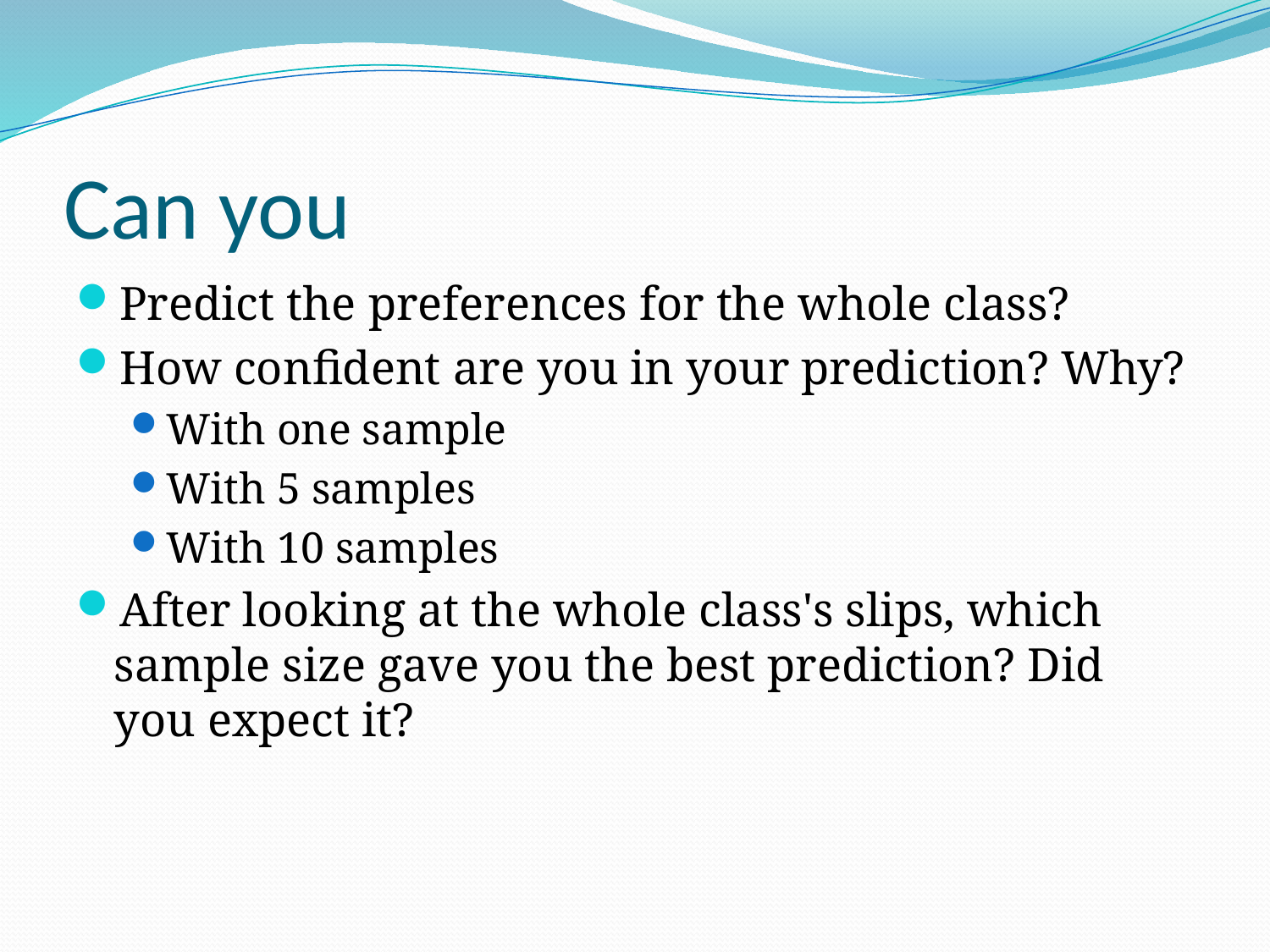

# Can you
Predict the preferences for the whole class?
How confident are you in your prediction? Why?
With one sample
With 5 samples
With 10 samples
After looking at the whole class's slips, which sample size gave you the best prediction? Did you expect it?